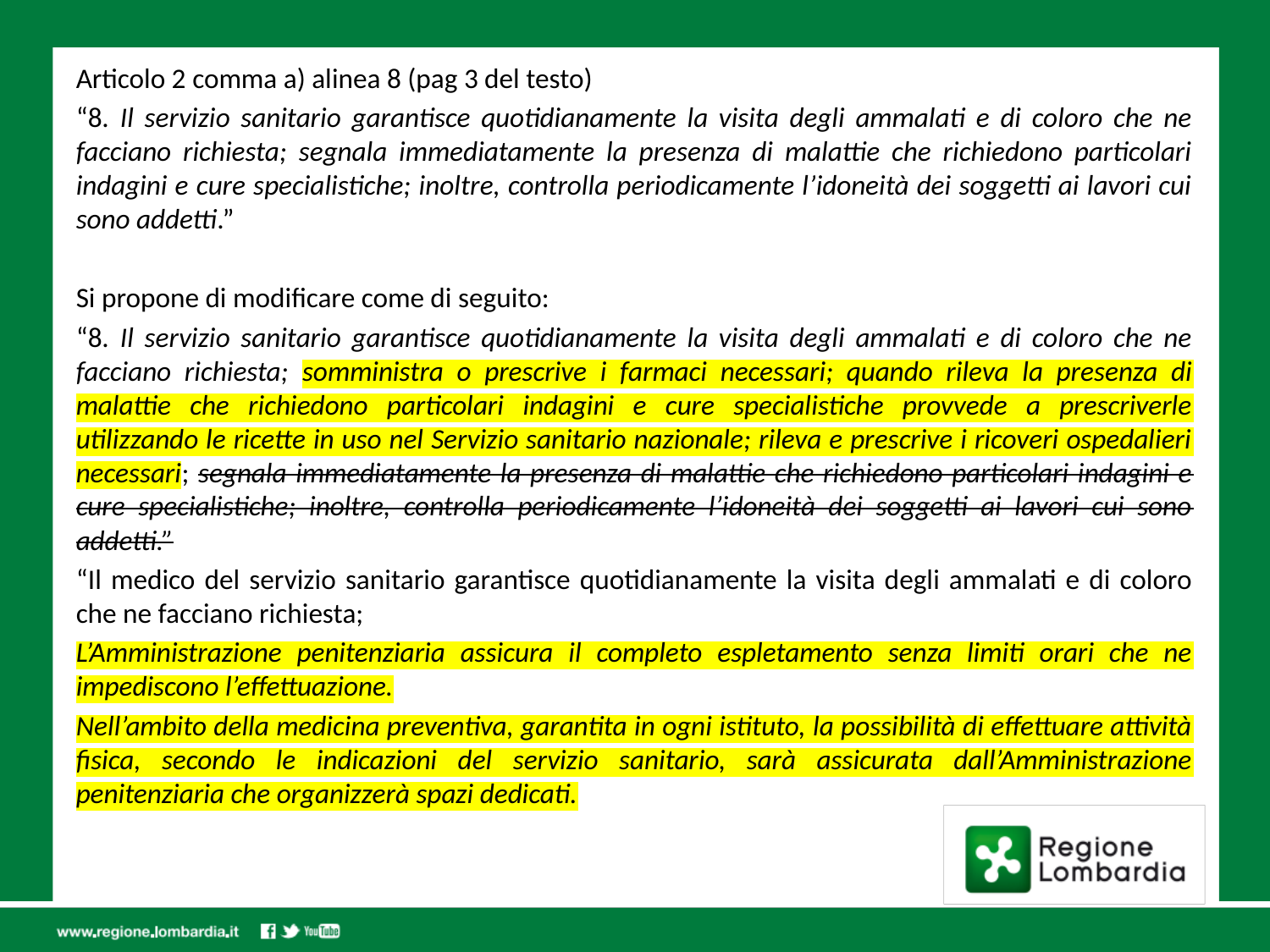

Articolo 2 comma a) alinea 8 (pag 3 del testo)
“8. Il servizio sanitario garantisce quotidianamente la visita degli ammalati e di coloro che ne facciano richiesta; segnala immediatamente la presenza di malattie che richiedono particolari indagini e cure specialistiche; inoltre, controlla periodicamente l’idoneità dei soggetti ai lavori cui sono addetti.”

Si propone di modificare come di seguito:
“8. Il servizio sanitario garantisce quotidianamente la visita degli ammalati e di coloro che ne facciano richiesta; somministra o prescrive i farmaci necessari; quando rileva la presenza di malattie che richiedono particolari indagini e cure specialistiche provvede a prescriverle utilizzando le ricette in uso nel Servizio sanitario nazionale; rileva e prescrive i ricoveri ospedalieri necessari; segnala immediatamente la presenza di malattie che richiedono particolari indagini e cure specialistiche; inoltre, controlla periodicamente l’idoneità dei soggetti ai lavori cui sono addetti.”
“Il medico del servizio sanitario garantisce quotidianamente la visita degli ammalati e di coloro che ne facciano richiesta;
L’Amministrazione penitenziaria assicura il completo espletamento senza limiti orari che ne impediscono l’effettuazione.
Nell’ambito della medicina preventiva, garantita in ogni istituto, la possibilità di effettuare attività fisica, secondo le indicazioni del servizio sanitario, sarà assicurata dall’Amministrazione penitenziaria che organizzerà spazi dedicati.